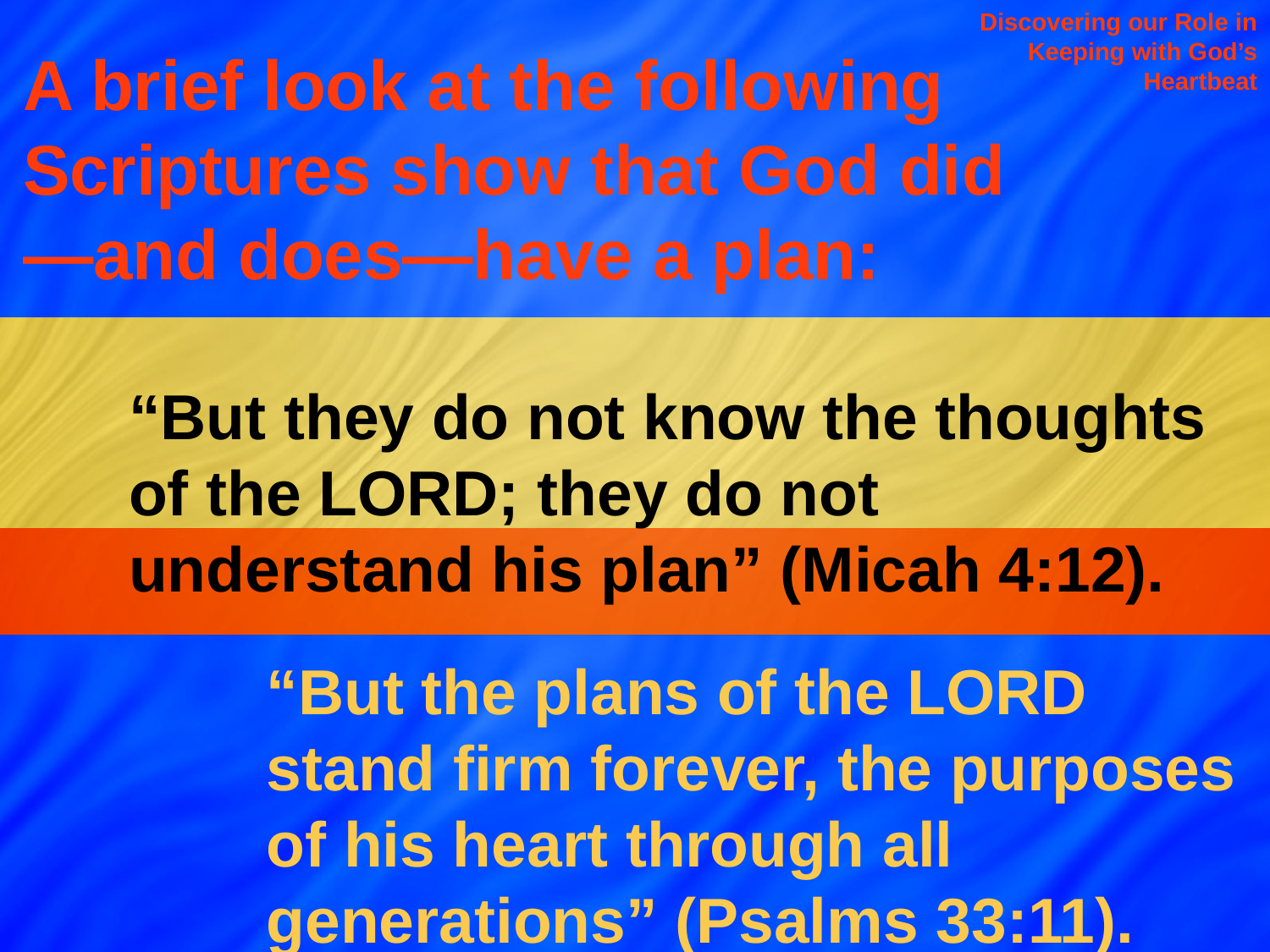

Discovering our Role in Keeping with God’s Heartbeat
A brief look at the following Scriptures show that God did—and does—have a plan:
“But they do not know the thoughts of the LORD; they do not understand his plan” (Micah 4:12).
“But the plans of the LORD stand firm forever, the purposes of his heart through all generations” (Psalms 33:11).